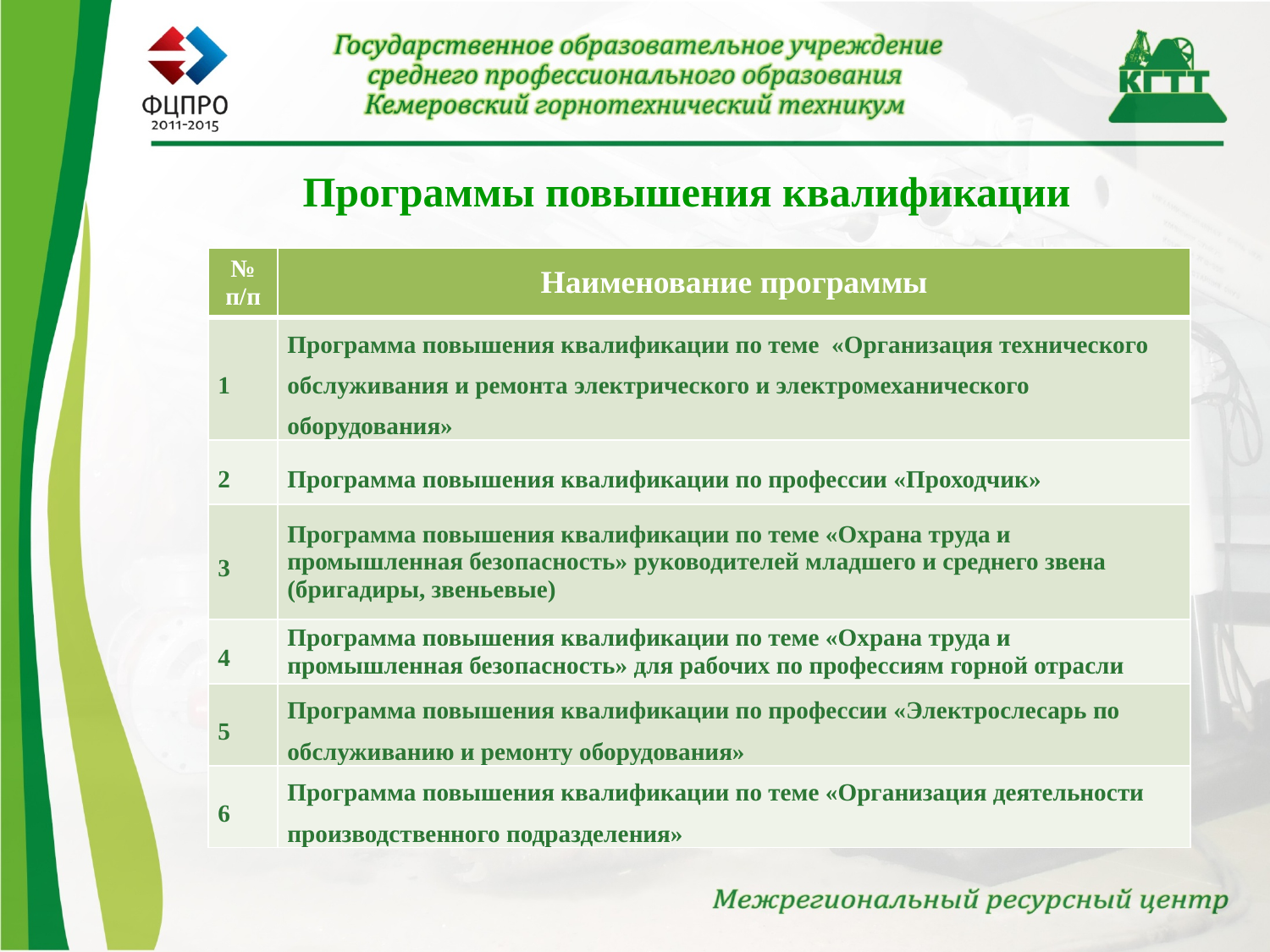

# Программы повышения квалификации
| № п/п | Наименование программы |
| --- | --- |
| 1 | Программа повышения квалификации по теме «Организация технического обслуживания и ремонта электрического и электромеханического оборудования» |
| 2 | Программа повышения квалификации по профессии «Проходчик» |
| 3 | Программа повышения квалификации по теме «Охрана труда и промышленная безопасность» руководителей младшего и среднего звена (бригадиры, звеньевые) |
| 4 | Программа повышения квалификации по теме «Охрана труда и промышленная безопасность» для рабочих по профессиям горной отрасли |
| 5 | Программа повышения квалификации по профессии «Электрослесарь по обслуживанию и ремонту оборудования» |
| 6 | Программа повышения квалификации по теме «Организация деятельности производственного подразделения» |